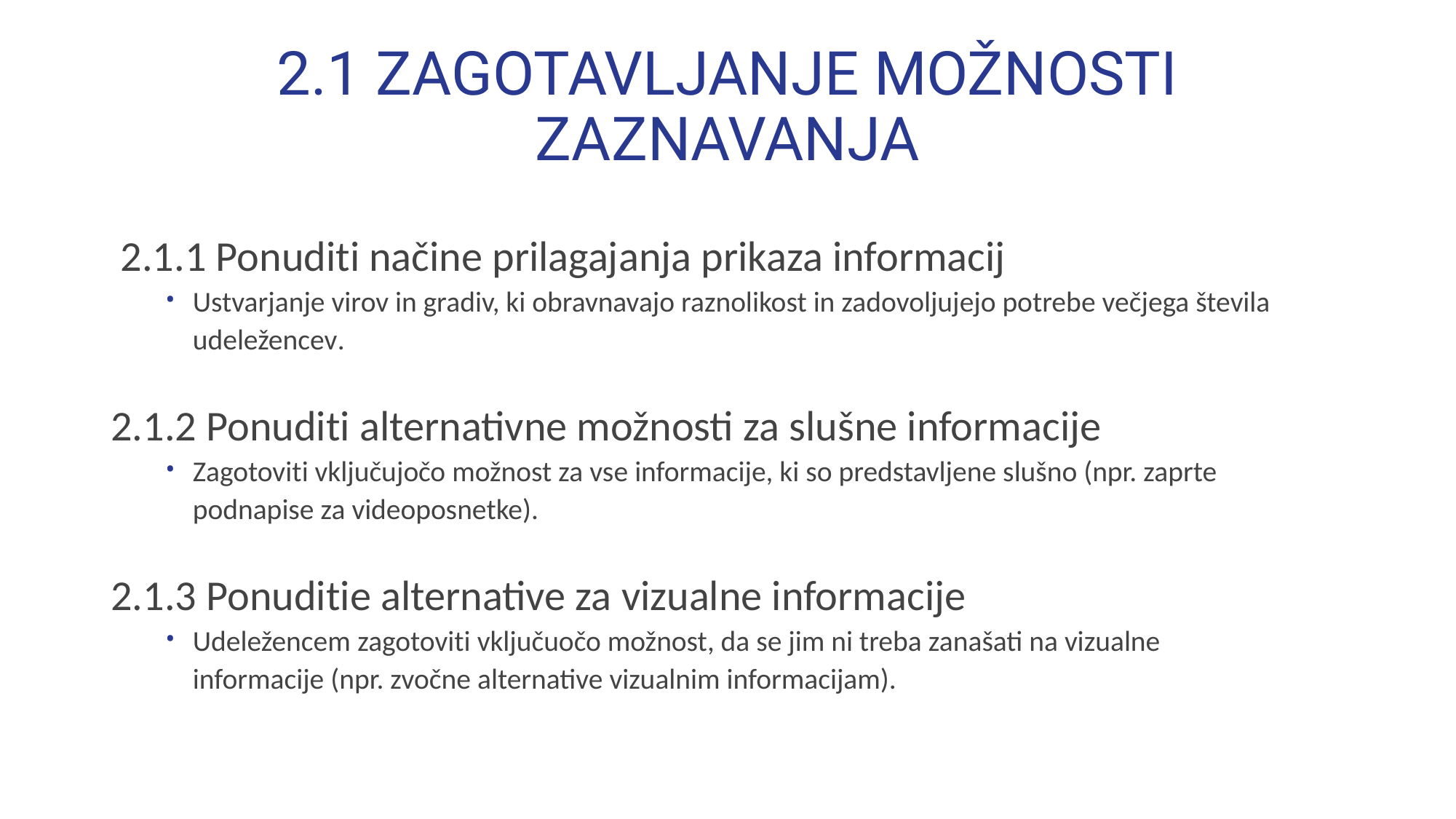

# 2.1 ZAGOTAVLJANJE MOŽNOSTI ZAZNAVANJA
 2.1.1 Ponuditi načine prilagajanja prikaza informacij
Ustvarjanje virov in gradiv, ki obravnavajo raznolikost in zadovoljujejo potrebe večjega števila udeležencev.

2.1.2 Ponuditi alternativne možnosti za slušne informacije
Zagotoviti vključujočo možnost za vse informacije, ki so predstavljene slušno (npr. zaprte podnapise za videoposnetke).

2.1.3 Ponuditie alternative za vizualne informacije
Udeležencem zagotoviti vključuočo možnost, da se jim ni treba zanašati na vizualne informacije (npr. zvočne alternative vizualnim informacijam).